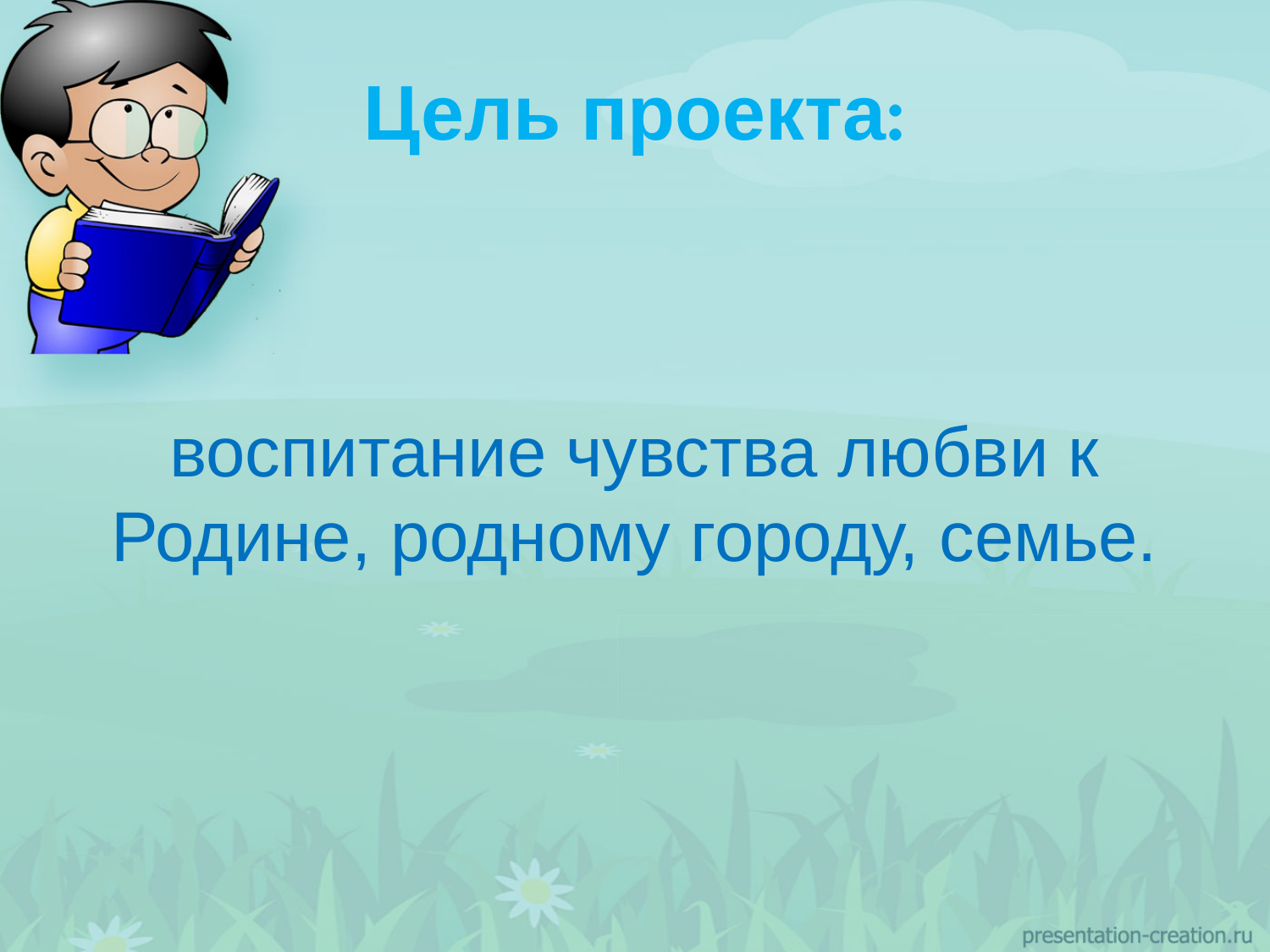

Цель проекта:

воспитание чувства любви к Родине, родному городу, семье.